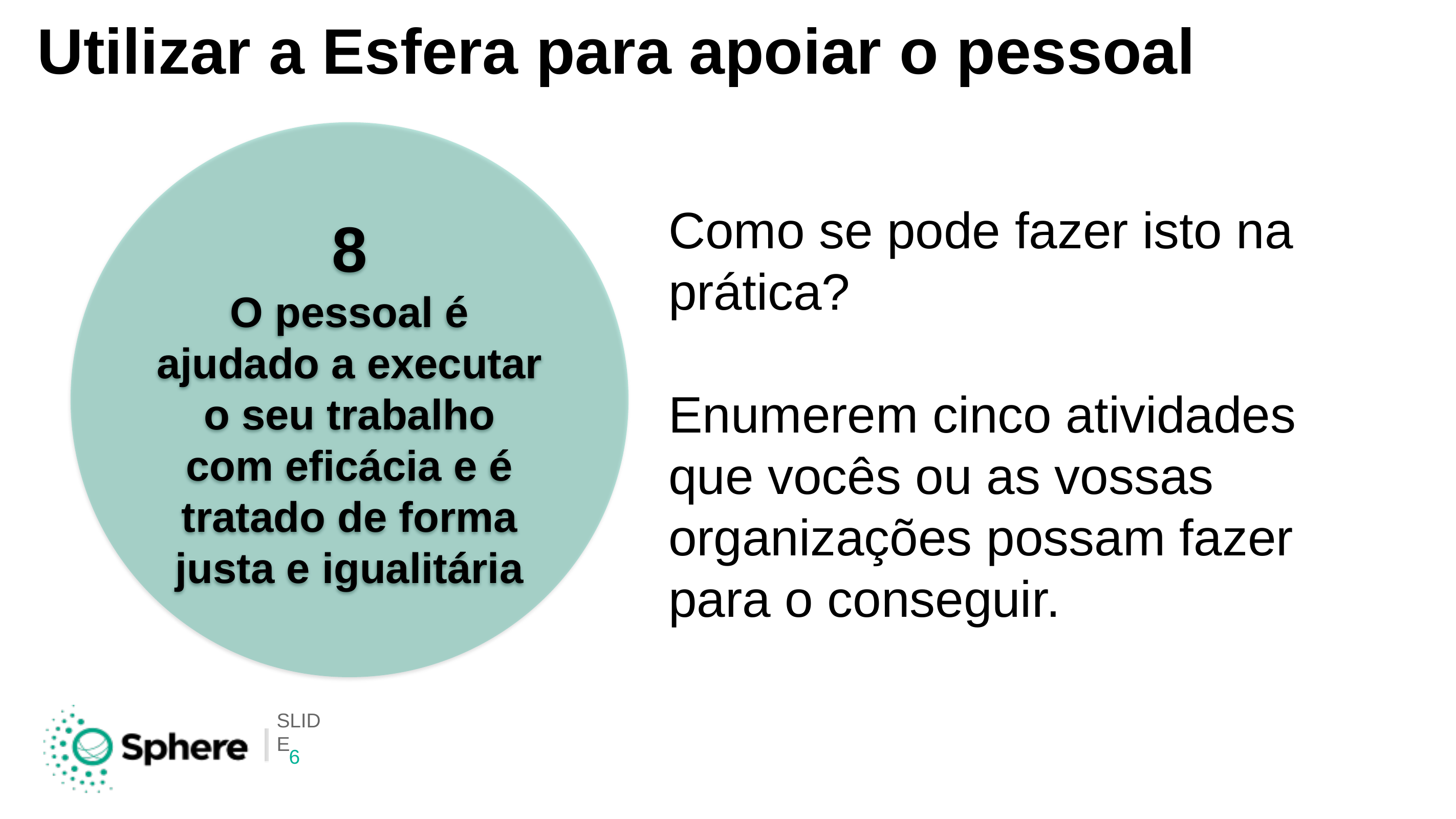

# Utilizar a Esfera para apoiar o pessoal
8
O pessoal é ajudado a executar o seu trabalho com eficácia e é tratado de forma justa e igualitária
Como se pode fazer isto na prática?

Enumerem cinco atividades que vocês ou as vossas organizações possam fazer para o conseguir.
6